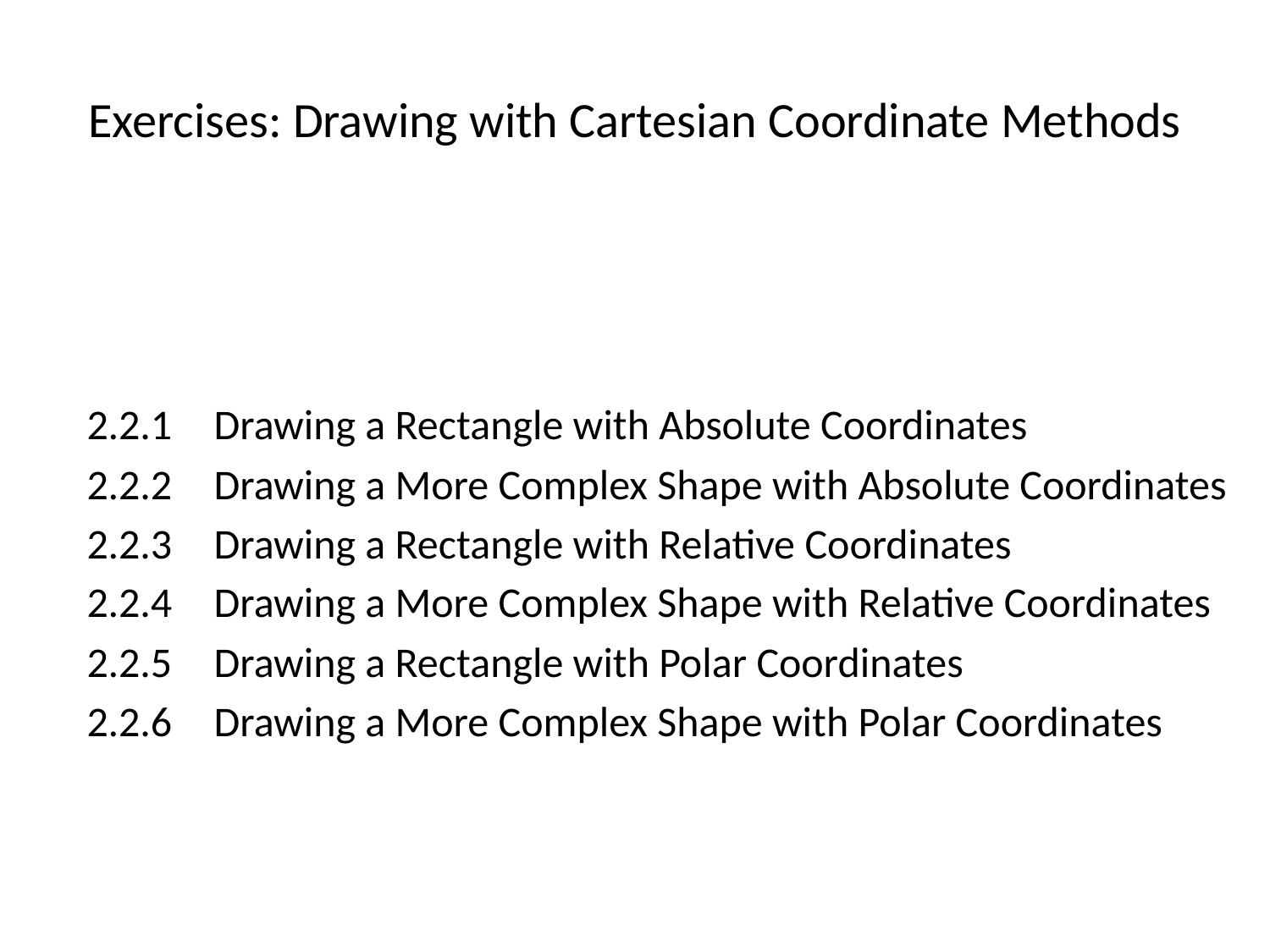

# Exercises: Drawing with Cartesian Coordinate Methods
2.2.1	Drawing a Rectangle with Absolute Coordinates
2.2.2	Drawing a More Complex Shape with Absolute Coordinates
2.2.3	Drawing a Rectangle with Relative Coordinates
2.2.4	Drawing a More Complex Shape with Relative Coordinates
2.2.5	Drawing a Rectangle with Polar Coordinates
2.2.6	Drawing a More Complex Shape with Polar Coordinates